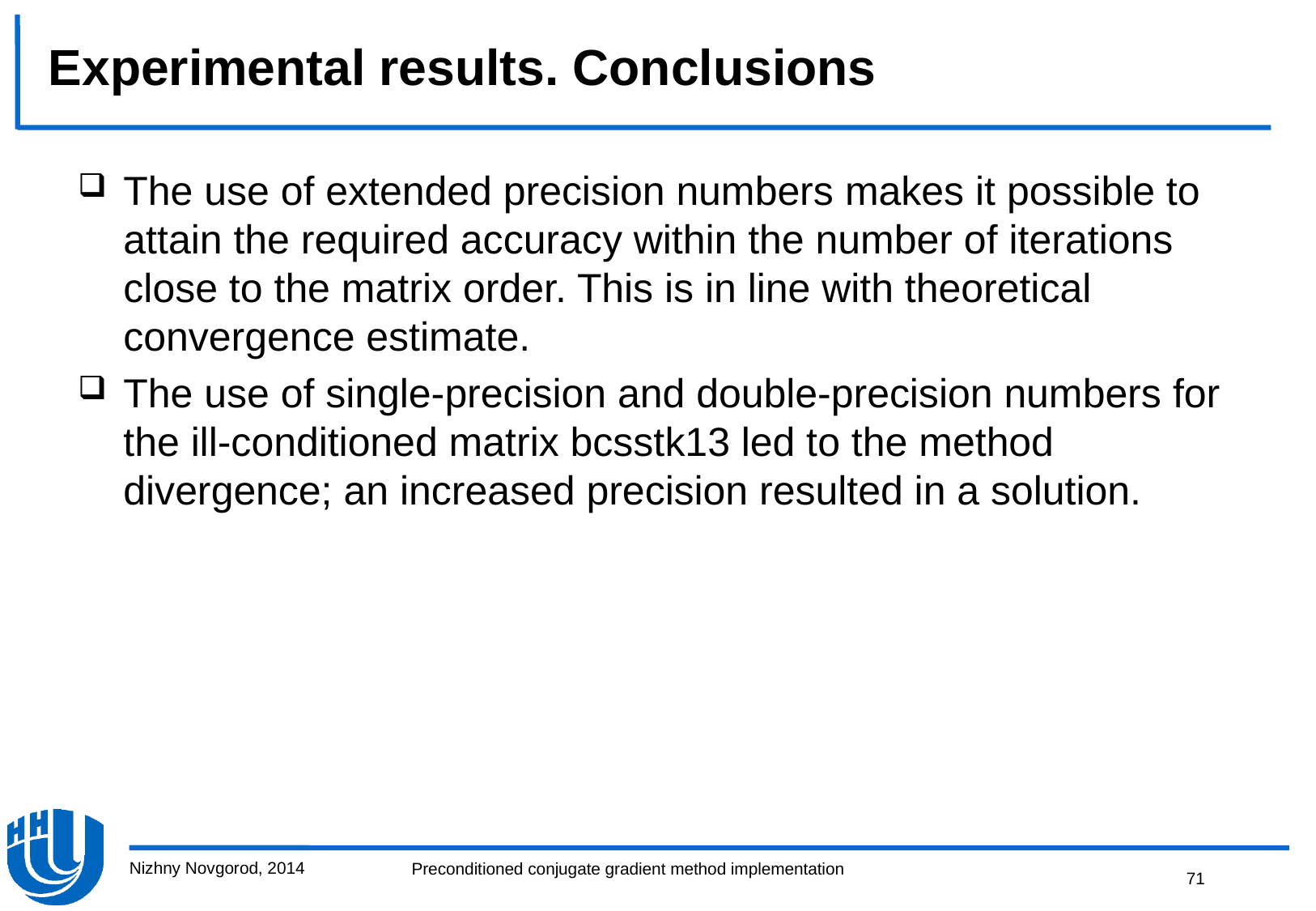

# Experimental results. Conclusions
The use of extended precision numbers makes it possible to attain the required accuracy within the number of iterations close to the matrix order. This is in line with theoretical convergence estimate.
The use of single-precision and double-precision numbers for the ill-conditioned matrix bcsstk13 led to the method divergence; an increased precision resulted in a solution.
Nizhny Novgorod, 2014
71
Preconditioned conjugate gradient method implementation